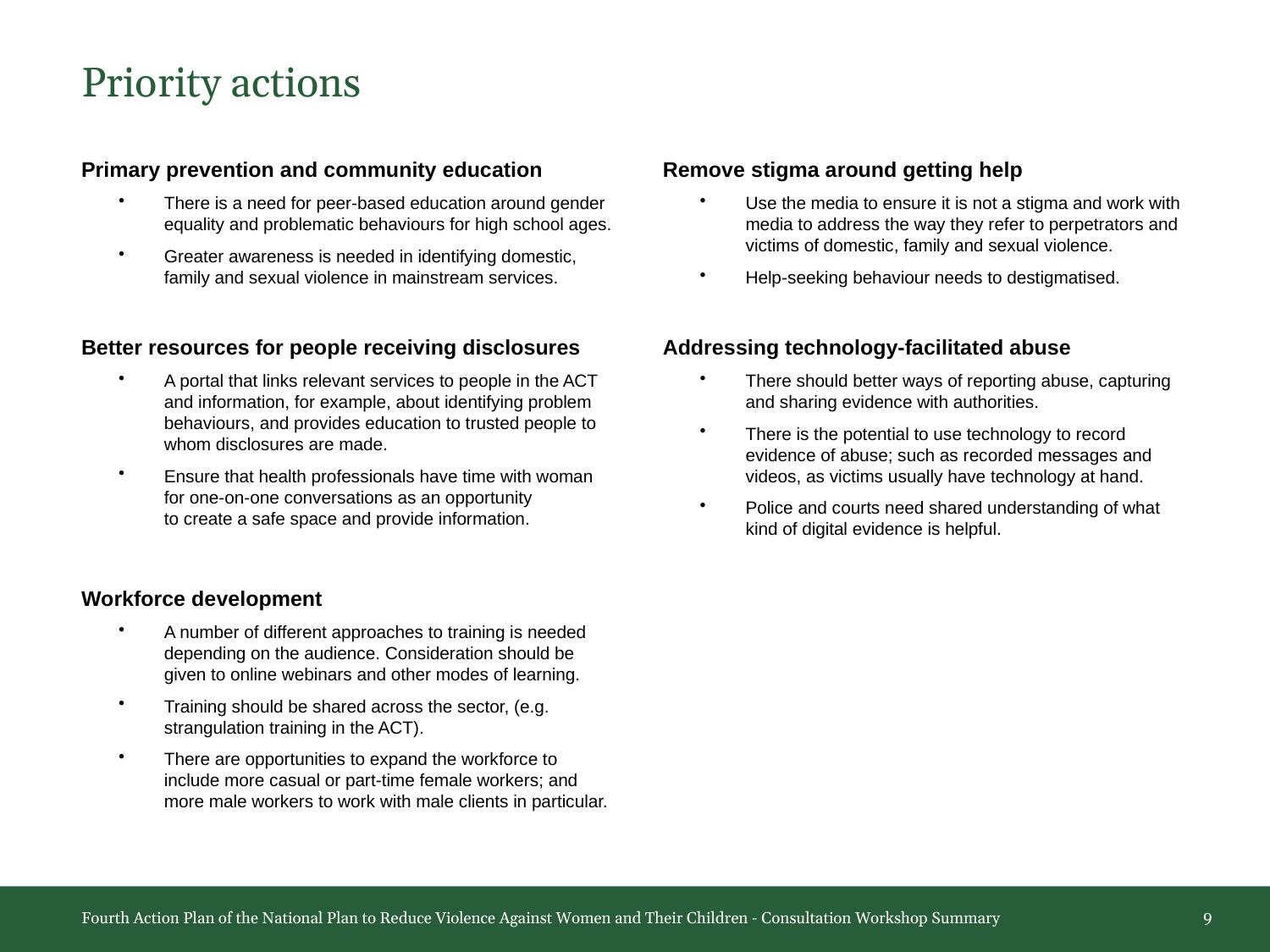

# Priority actions
Primary prevention and community education
There is a need for peer-based education around gender equality and problematic behaviours for high school ages.
Greater awareness is needed in identifying domestic, family and sexual violence in mainstream services.

Better resources for people receiving disclosures
A portal that links relevant services to people in the ACT and information, for example, about identifying problem behaviours, and provides education to trusted people to whom disclosures are made.
Ensure that health professionals have time with woman for one-on-one conversations as an opportunity
to create a safe space and provide information.

Workforce development
A number of different approaches to training is needed depending on the audience. Consideration should be given to online webinars and other modes of learning.
Training should be shared across the sector, (e.g. strangulation training in the ACT).
There are opportunities to expand the workforce to include more casual or part-time female workers; and more male workers to work with male clients in particular.
Remove stigma around getting help
Use the media to ensure it is not a stigma and work with media to address the way they refer to perpetrators and victims of domestic, family and sexual violence.
Help-seeking behaviour needs to destigmatised.

Addressing technology-facilitated abuse
There should better ways of reporting abuse, capturing and sharing evidence with authorities.
There is the potential to use technology to record evidence of abuse; such as recorded messages and videos, as victims usually have technology at hand.
Police and courts need shared understanding of what kind of digital evidence is helpful.
Fourth Action Plan of the National Plan to Reduce Violence Against Women and Their Children - Consultation Workshop Summary
9